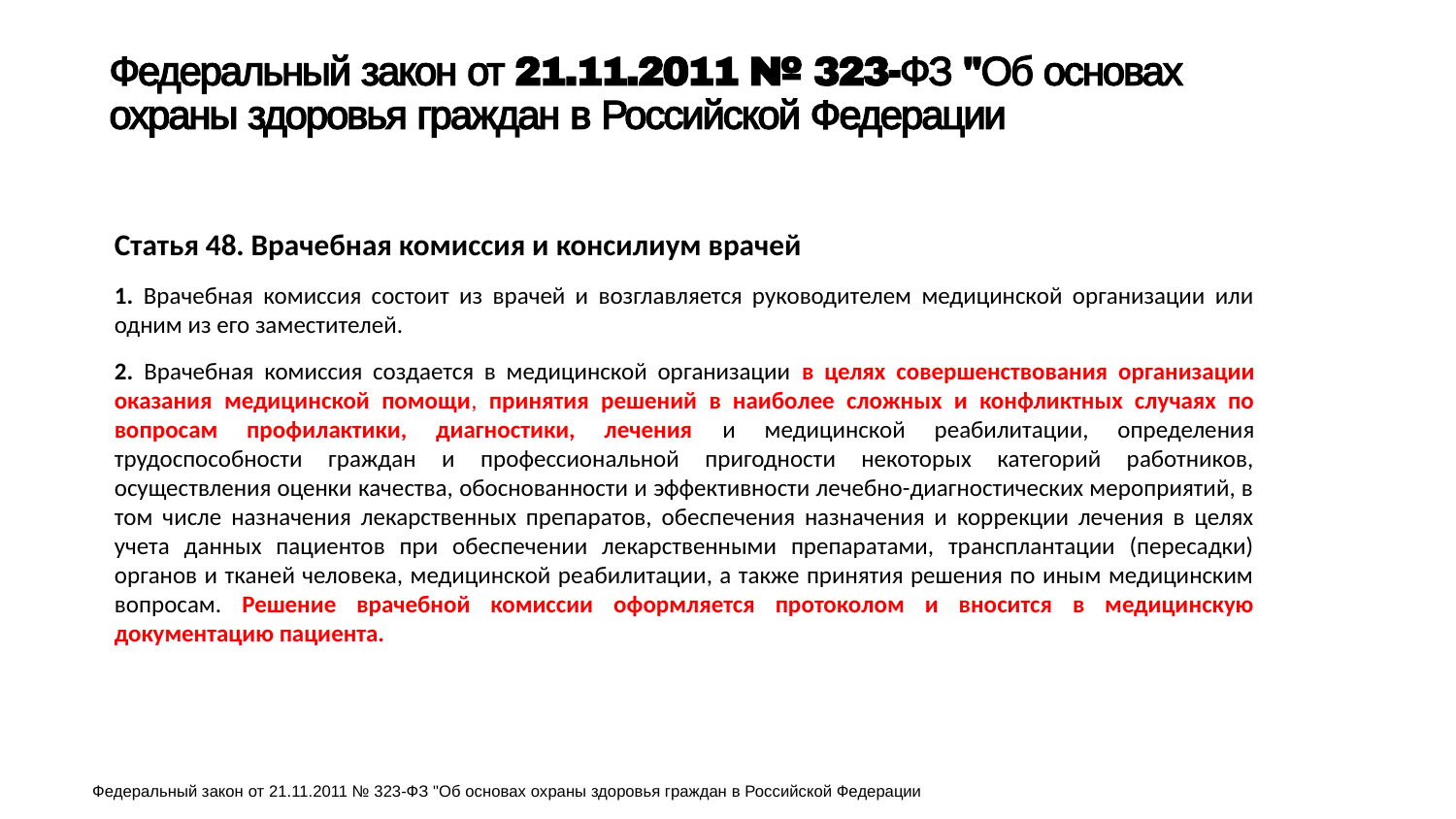

# Федеральный закон от 21.11.2011 № 323-ФЗ "Об основах охраны здоровья граждан в Российской Федерации
Статья 48. Врачебная комиссия и консилиум врачей
1. Врачебная комиссия состоит из врачей и возглавляется руководителем медицинской организации или одним из его заместителей.
2. Врачебная комиссия создается в медицинской организации в целях совершенствования организации оказания медицинской помощи, принятия решений в наиболее сложных и конфликтных случаях по вопросам профилактики, диагностики, лечения и медицинской реабилитации, определения трудоспособности граждан и профессиональной пригодности некоторых категорий работников, осуществления оценки качества, обоснованности и эффективности лечебно-диагностических мероприятий, в том числе назначения лекарственных препаратов, обеспечения назначения и коррекции лечения в целях учета данных пациентов при обеспечении лекарственными препаратами, трансплантации (пересадки) органов и тканей человека, медицинской реабилитации, а также принятия решения по иным медицинским вопросам. Решение врачебной комиссии оформляется протоколом и вносится в медицинскую документацию пациента.
Федеральный закон от 21.11.2011 № 323-ФЗ "Об основах охраны здоровья граждан в Российской Федерации
15